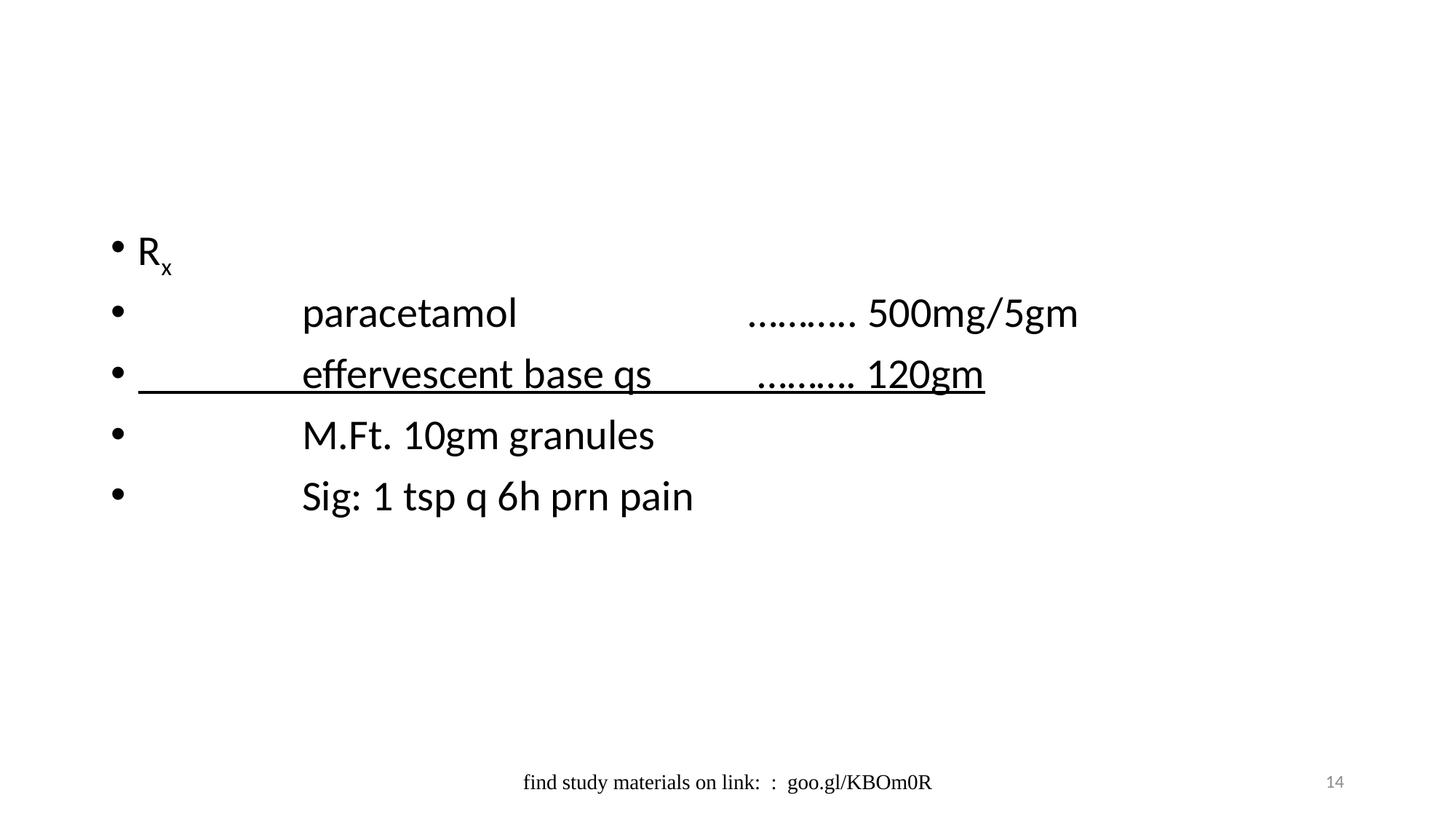

#
Rx
                 paracetamol                        ……….. 500mg/5gm
                 effervescent base qs           ………. 120gm
                 M.Ft. 10gm granules
                 Sig: 1 tsp q 6h prn pain

find study materials on link:  :  goo.gl/KBOm0R
14